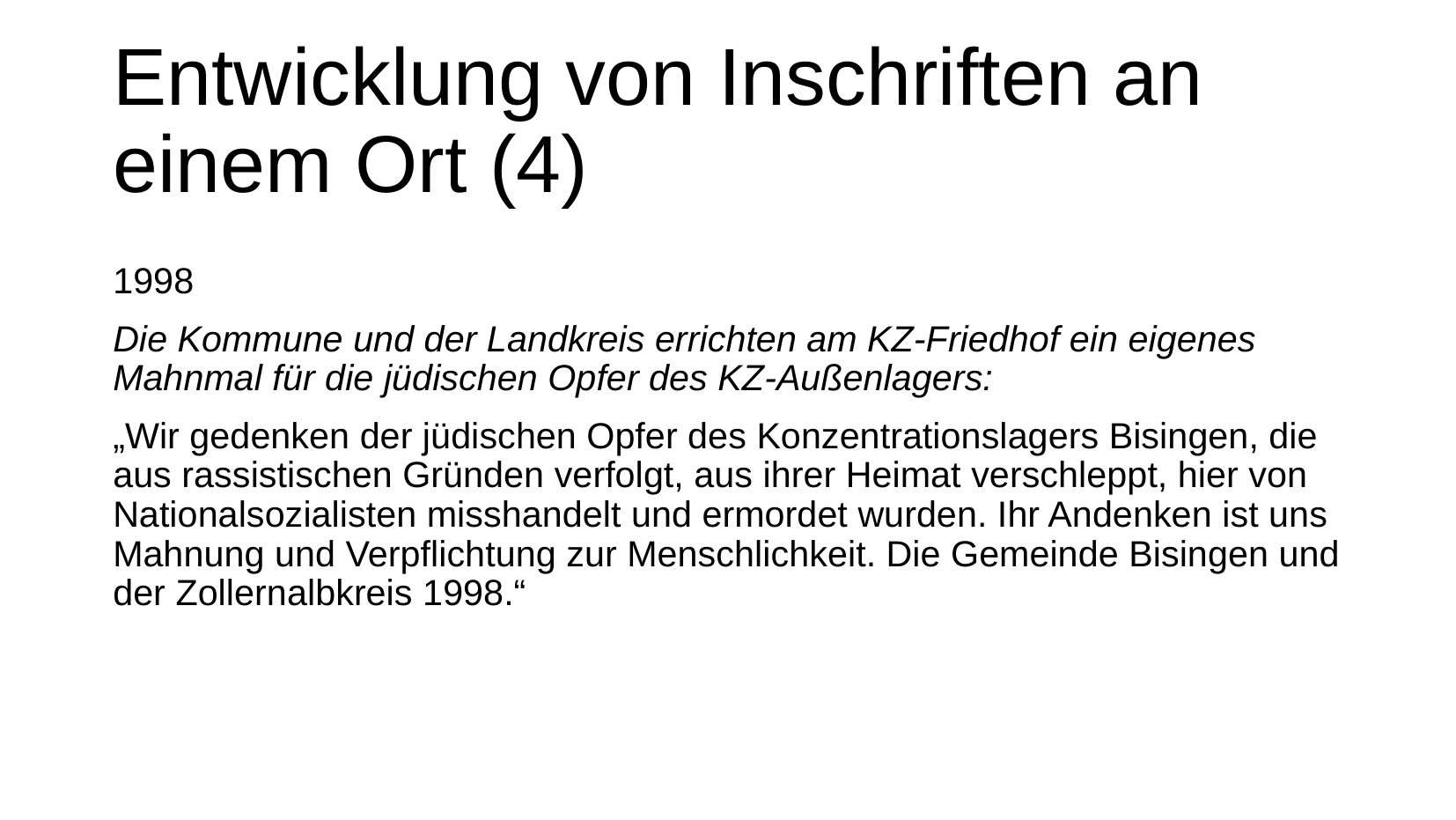

# Entwicklung von Inschriften an einem Ort (4)
1998
Die Kommune und der Landkreis errichten am KZ-Friedhof ein eigenes Mahnmal für die jüdischen Opfer des KZ-Außenlagers:
„Wir gedenken der jüdischen Opfer des Konzentrationslagers Bisingen, die aus rassistischen Gründen verfolgt, aus ihrer Heimat verschleppt, hier von Nationalsozialisten misshandelt und ermordet wurden. Ihr Andenken ist uns Mahnung und Verpflichtung zur Menschlichkeit. Die Gemeinde Bisingen und der Zollernalbkreis 1998.“